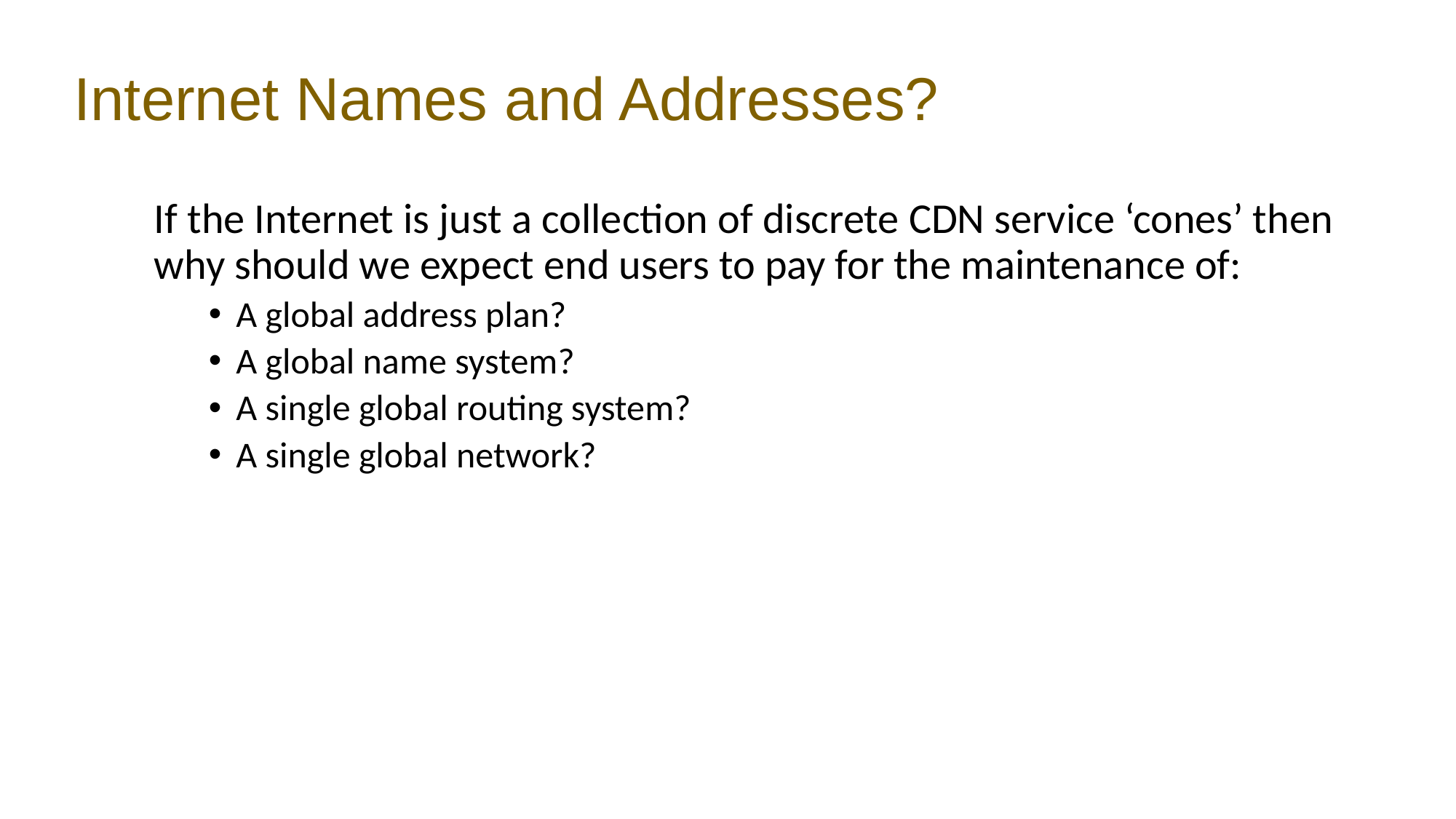

# Internet Names and Addresses?
If the Internet is just a collection of discrete CDN service ‘cones’ then why should we expect end users to pay for the maintenance of:
A global address plan?
A global name system?
A single global routing system?
A single global network?